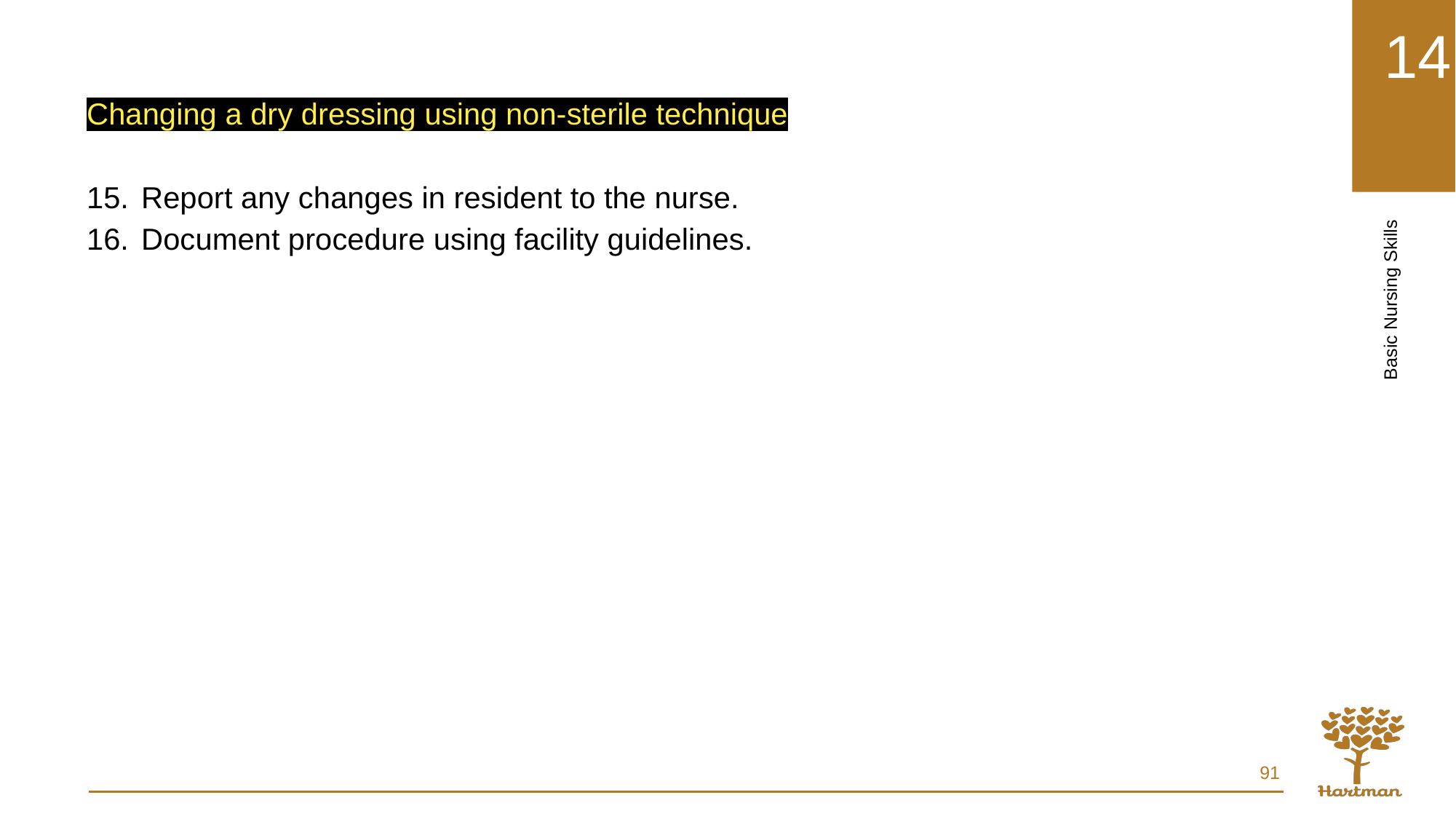

Changing a dry dressing using non-sterile technique

Report any changes in resident to the nurse.
Document procedure using facility guidelines.

91